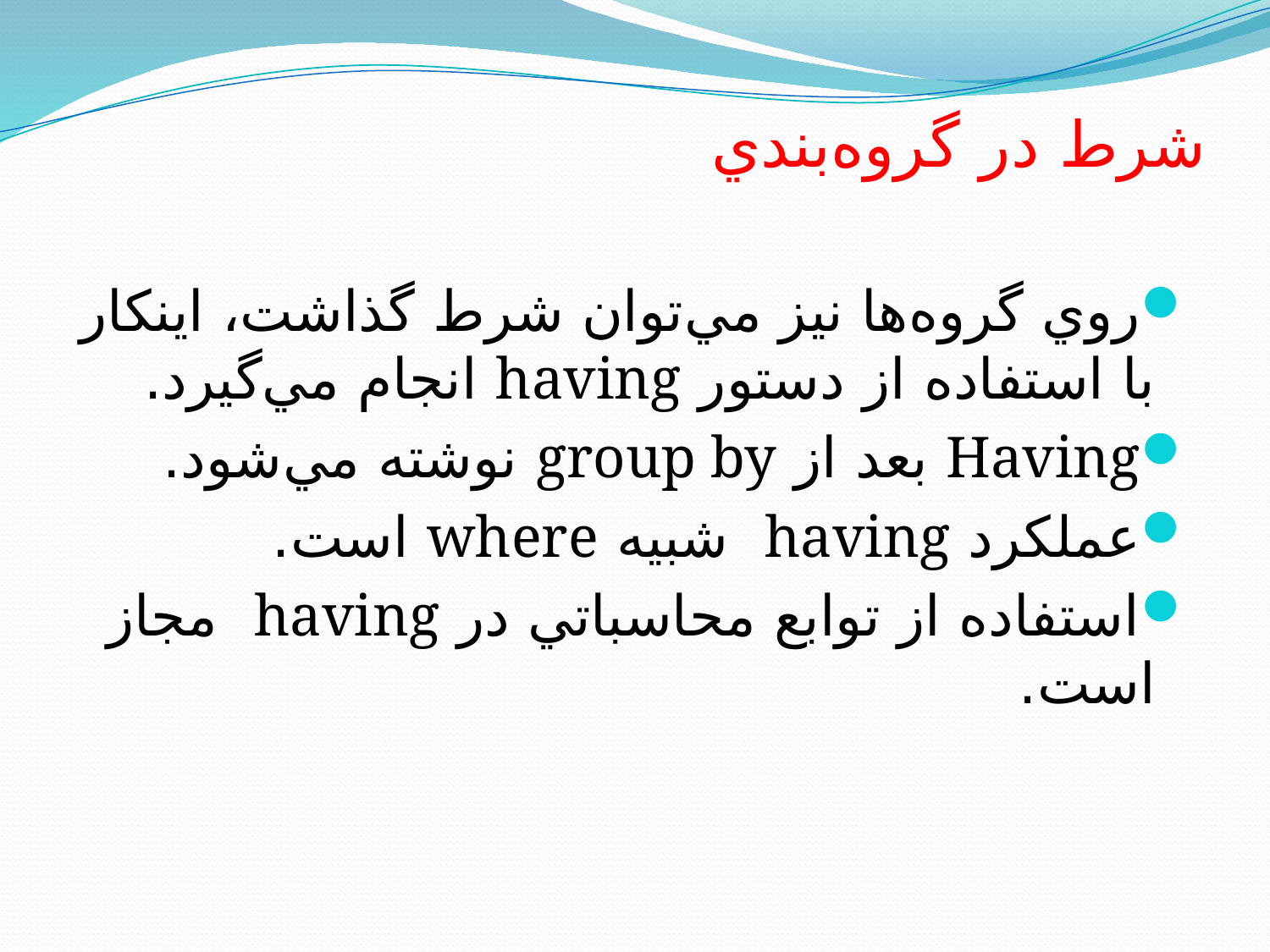

# شرط در گروه‌بندي
روي گروه‌ها نيز مي‌توان شرط گذاشت، اينکار با استفاده از دستور having انجام مي‌گيرد.
Having‌ بعد از group by نوشته مي‌شود.
عملکرد having ‌ شبيه where ‌است.
استفاده از توابع محاسباتي در having  مجاز است.